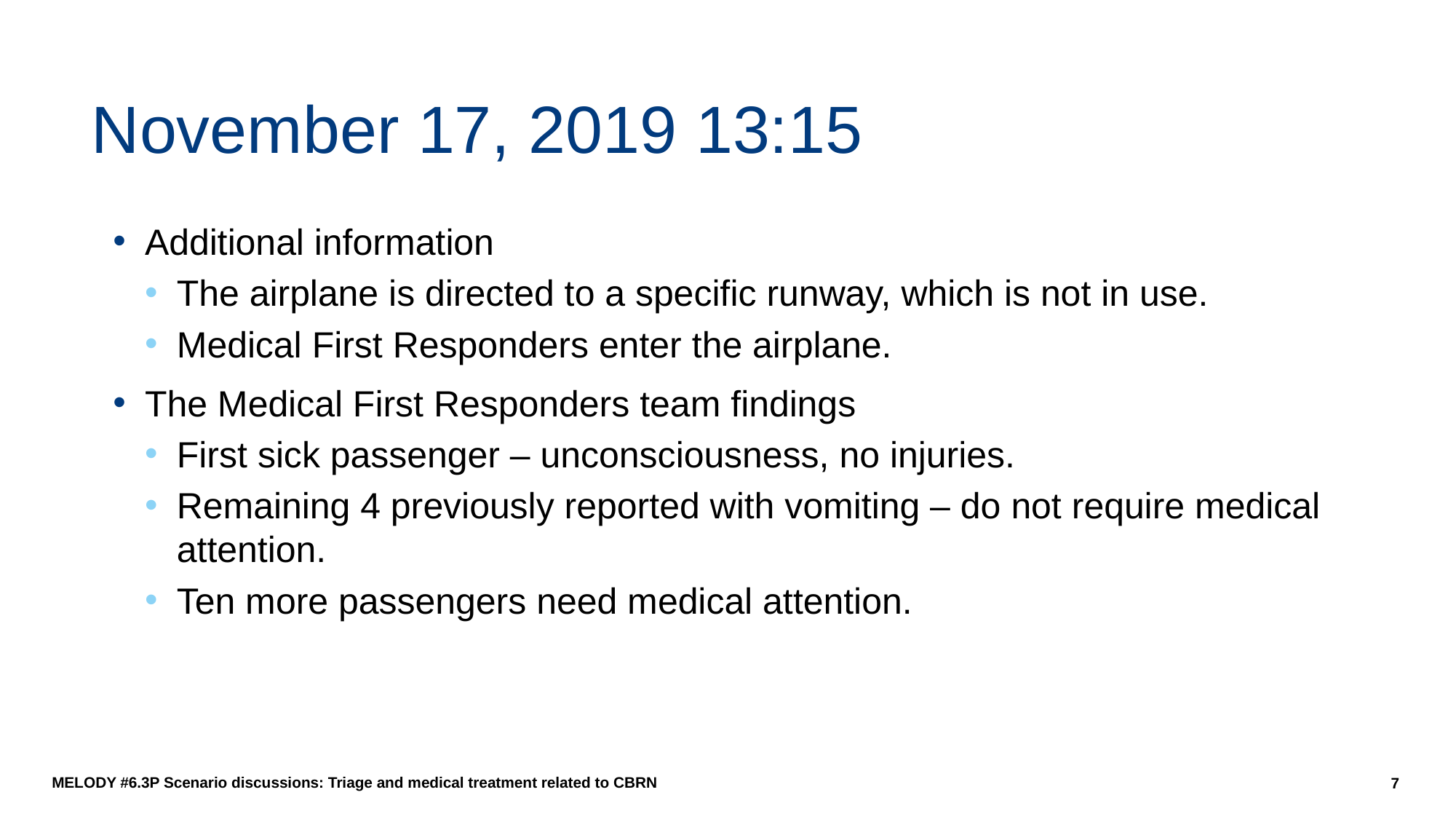

# November 17, 2019 13:15
Additional information
The airplane is directed to a specific runway, which is not in use.
Medical First Responders enter the airplane.
The Medical First Responders team findings
First sick passenger – unconsciousness, no injuries.
Remaining 4 previously reported with vomiting – do not require medical attention.
Ten more passengers need medical attention.
MELODY #6.3P Scenario discussions: Triage and medical treatment related to CBRN
7